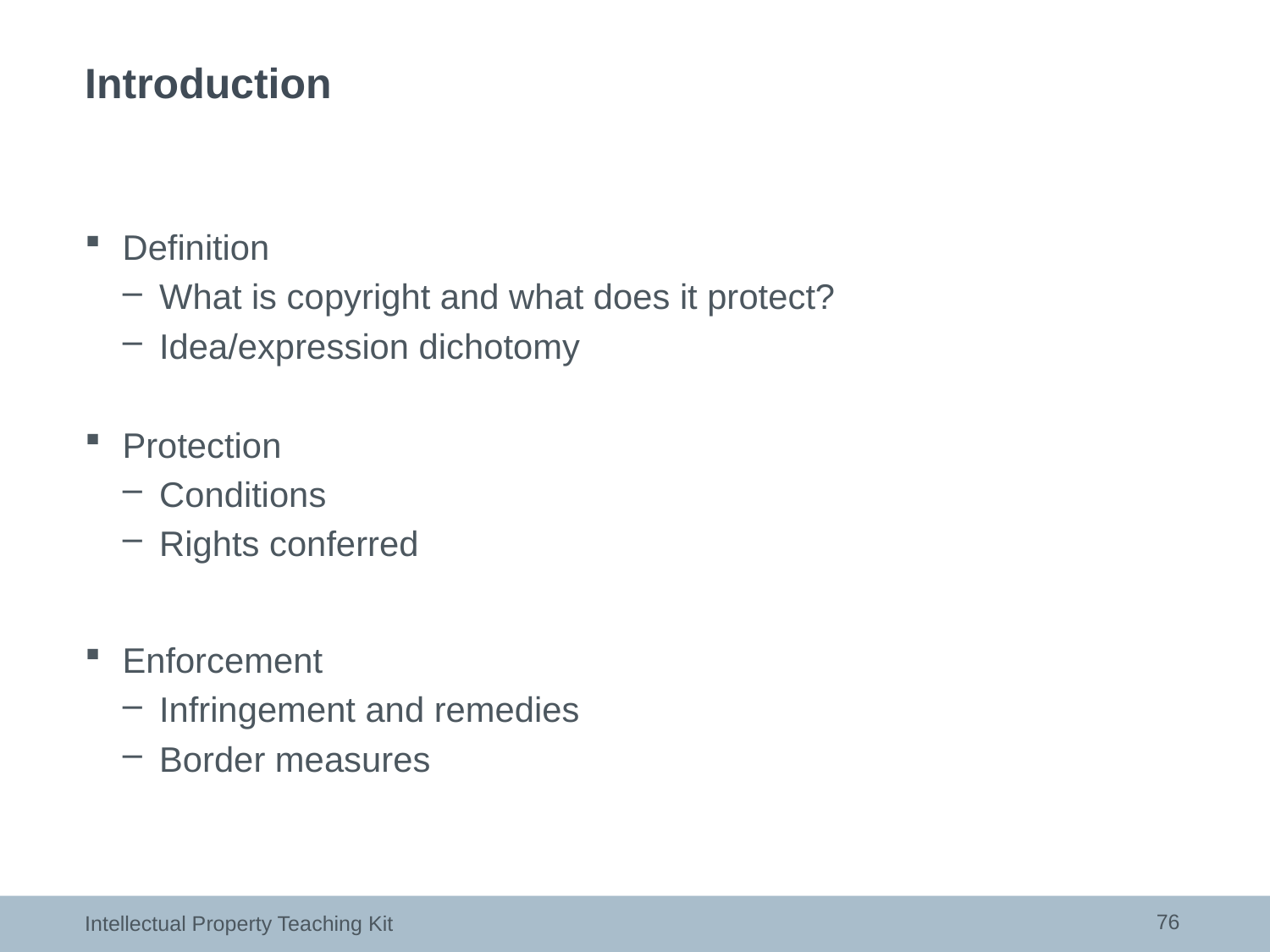

# Introduction
Definition
What is copyright and what does it protect?
Idea/expression dichotomy

Protection
Conditions
Rights conferred

Enforcement
Infringement and remedies
Border measures

76
Intellectual Property Teaching Kit